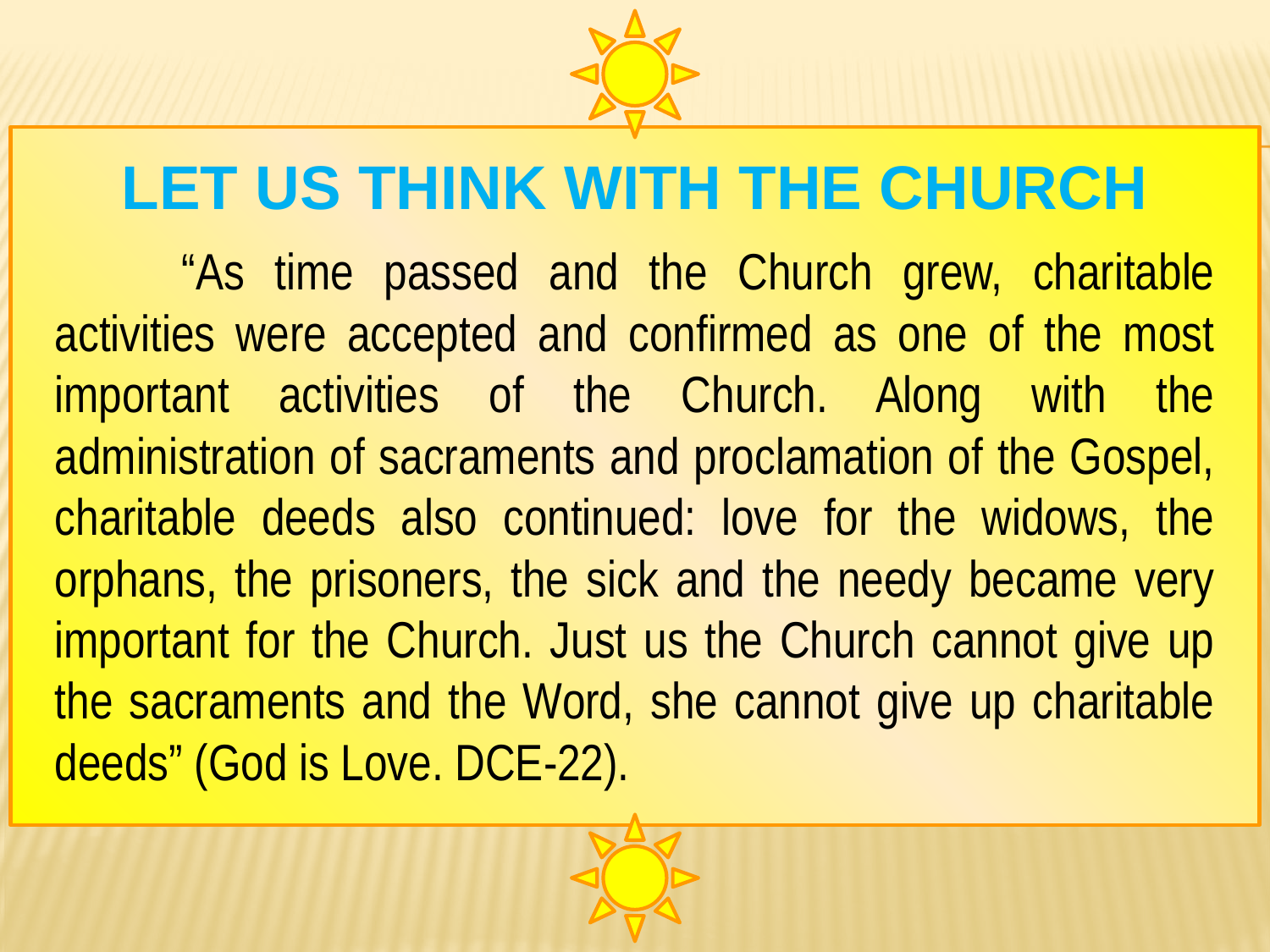

# Let us think with the Church

	“As time passed and the Church grew, charitable activities were accepted and confirmed as one of the most important activities of the Church. Along with the administration of sacraments and proclamation of the Gospel, charitable deeds also continued: love for the widows, the orphans, the prisoners, the sick and the needy became very important for the Church. Just us the Church cannot give up the sacraments and the Word, she cannot give up charitable deeds” (God is Love. DCE-22).